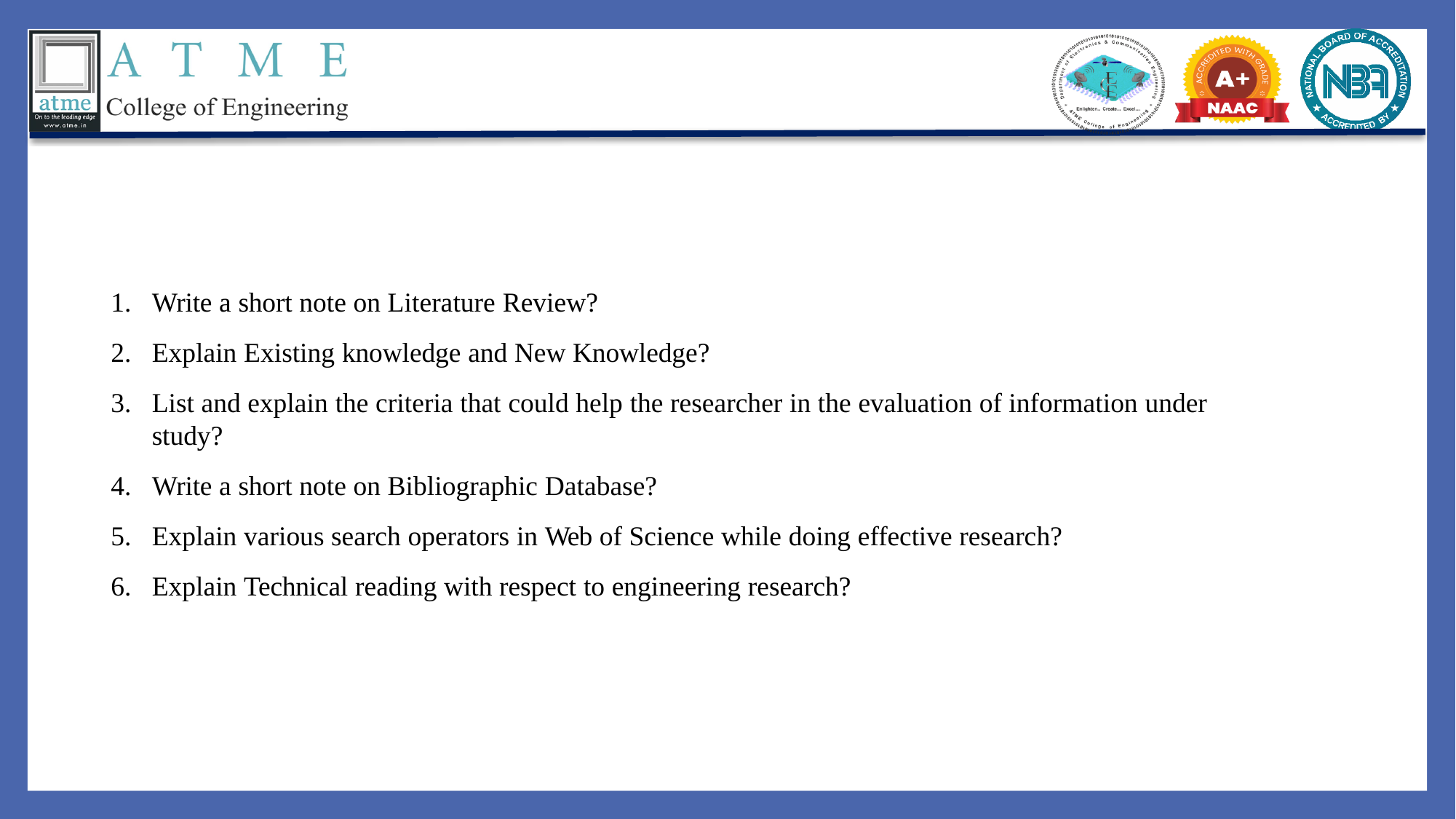

Write a short note on Literature Review?
Explain Existing knowledge and New Knowledge?
List and explain the criteria that could help the researcher in the evaluation of information under study?
Write a short note on Bibliographic Database?
Explain various search operators in Web of Science while doing effective research?
Explain Technical reading with respect to engineering research?